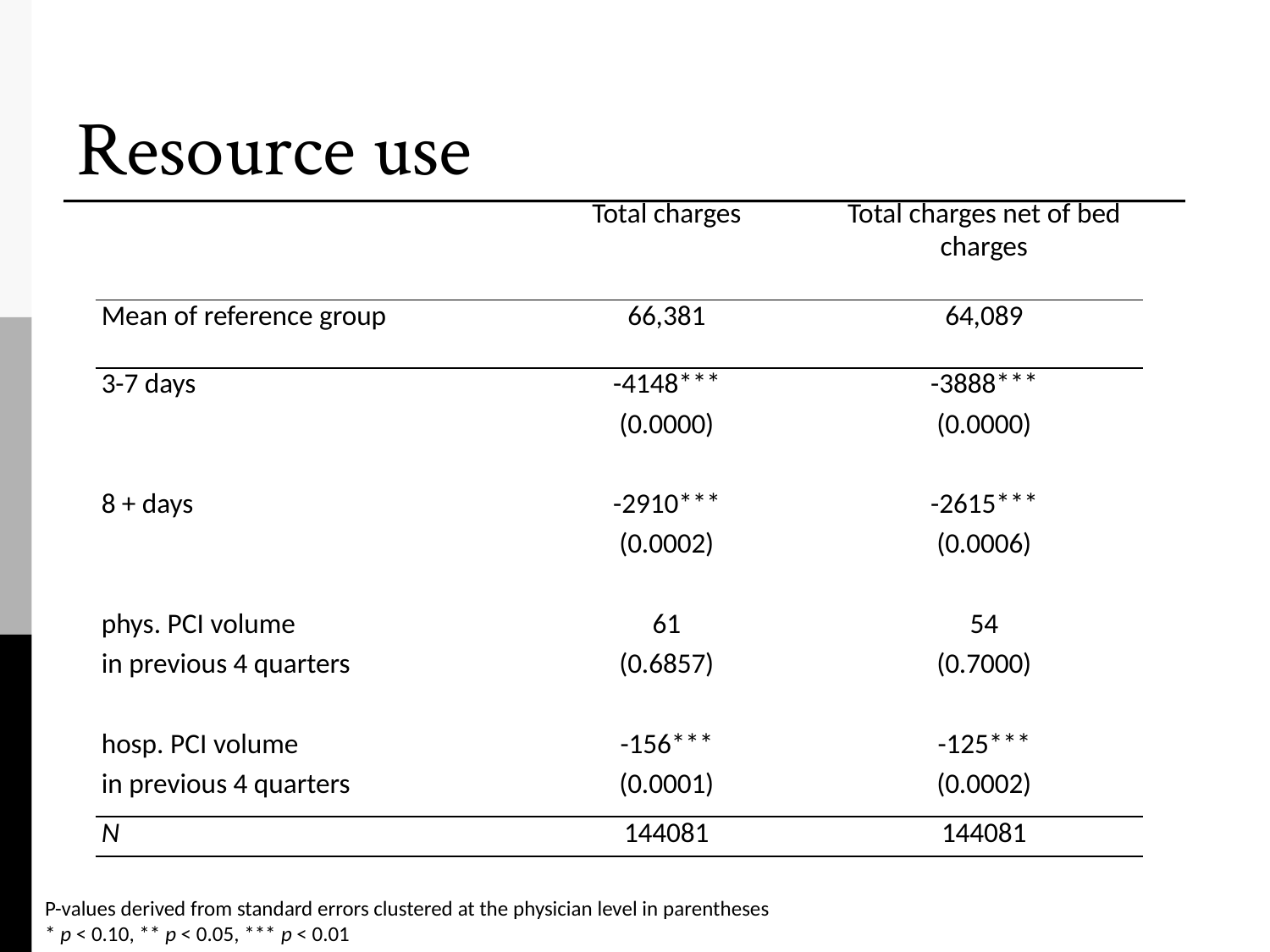

# Resource use
|  | Total charges | Total charges net of bed charges |
| --- | --- | --- |
| Mean of reference group | 66,381 | 64,089 |
| 3-7 days | -4148\*\*\* | -3888\*\*\* |
|  | (0.0000) | (0.0000) |
|  |  |  |
| 8 + days | -2910\*\*\* | -2615\*\*\* |
|  | (0.0002) | (0.0006) |
|  |  |  |
| phys. PCI volume | 61 | 54 |
| in previous 4 quarters | (0.6857) | (0.7000) |
|  |  |  |
| hosp. PCI volume | -156\*\*\* | -125\*\*\* |
| in previous 4 quarters | (0.0001) | (0.0002) |
| N | 144081 | 144081 |
P-values derived from standard errors clustered at the physician level in parentheses
* p < 0.10, ** p < 0.05, *** p < 0.01